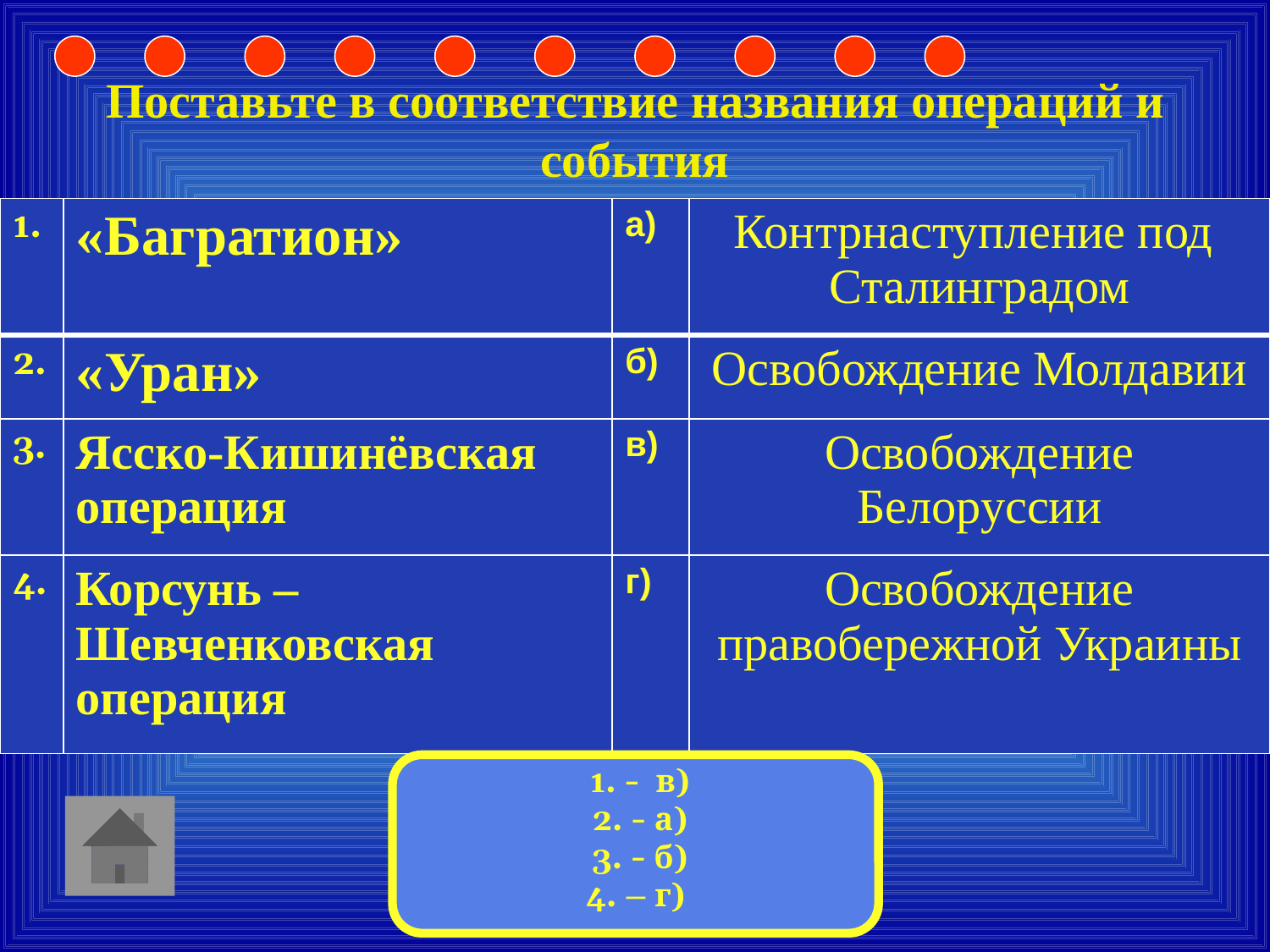

Поставьте в соответствие названия операций и события
| 1. | «Багратион» | а) | Контрнаступление под Сталинградом |
| --- | --- | --- | --- |
| 2. | «Уран» | б) | Освобождение Молдавии |
| 3. | Ясско-Кишинёвская операция | в) | Освобождение Белоруссии |
| 4. | Корсунь – Шевченковская операция | г) | Освобождение правобережной Украины |
1. –  в)
2. – а)
3. – б)
4. – г)